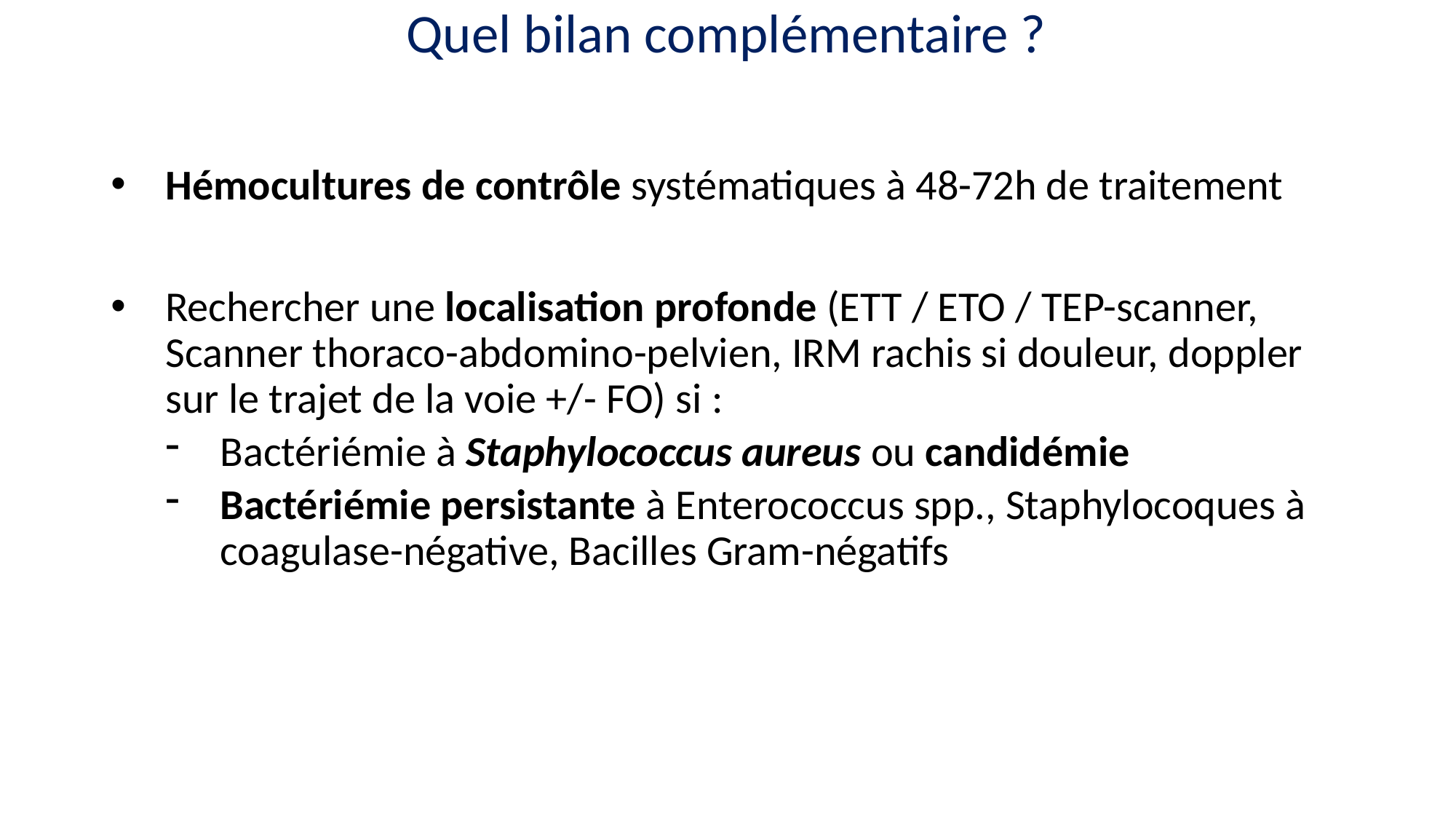

Quel bilan complémentaire ?
Hémocultures de contrôle systématiques à 48-72h de traitement

Rechercher une localisation profonde (ETT / ETO / TEP-scanner, Scanner thoraco-abdomino-pelvien, IRM rachis si douleur, doppler sur le trajet de la voie +/- FO) si :
Bactériémie à Staphylococcus aureus ou candidémie
Bactériémie persistante à Enterococcus spp., Staphylocoques à coagulase-négative, Bacilles Gram-négatifs